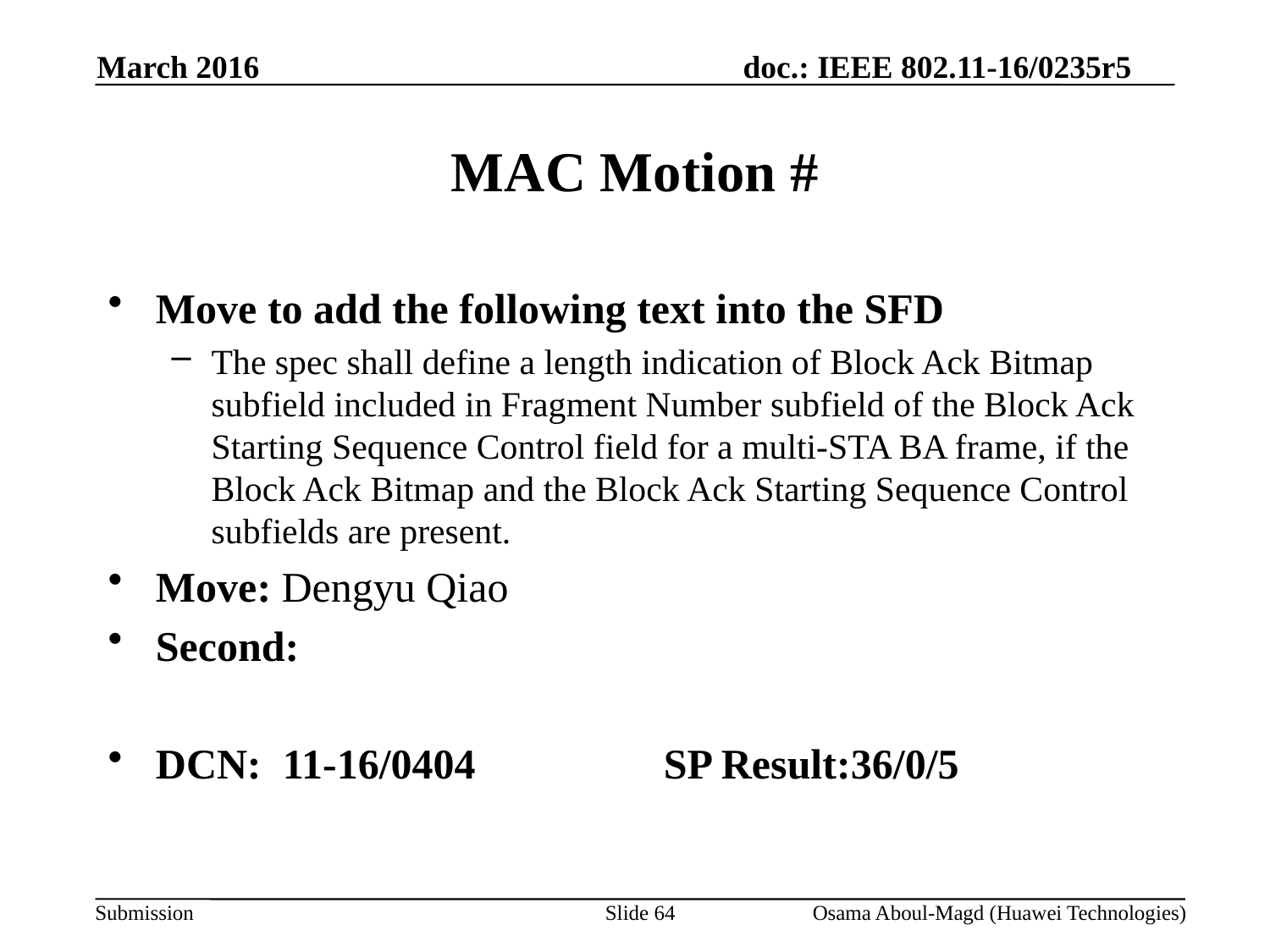

March 2016
# MAC Motion #
Move to add the following text into the SFD
The spec shall define a length indication of Block Ack Bitmap subfield included in Fragment Number subfield of the Block Ack Starting Sequence Control field for a multi-STA BA frame, if the Block Ack Bitmap and the Block Ack Starting Sequence Control subfields are present.
Move: Dengyu Qiao
Second:

DCN:  11-16/0404		SP Result:36/0/5

Slide 64
Osama Aboul-Magd (Huawei Technologies)